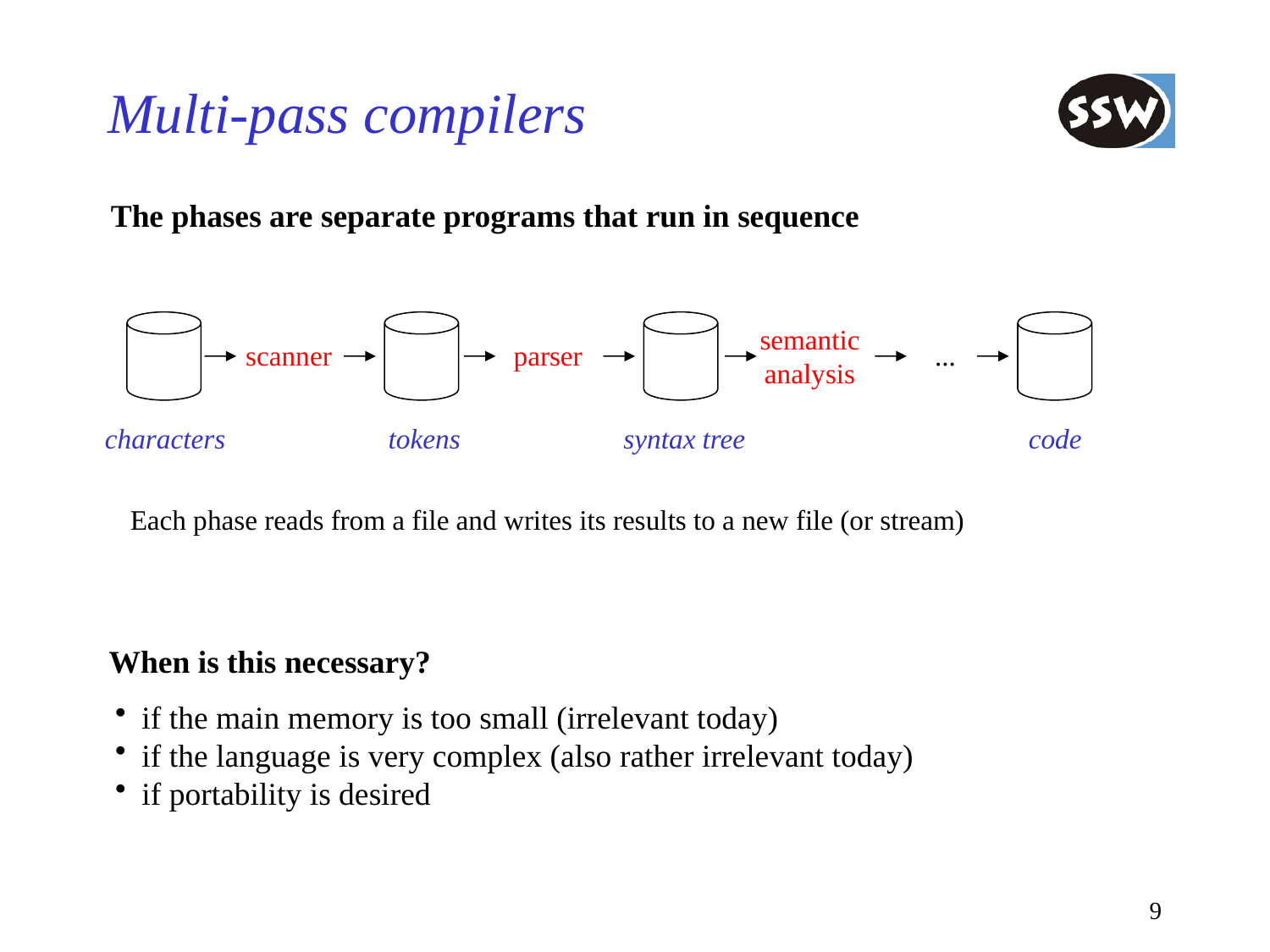

# Multi-pass compilers
The phases are separate programs that run in sequence

semantic
analysis
scanner
parser
...

characters
tokens
syntax tree
code
Each phase reads from a file and writes its results to a new file (or stream)
When is this necessary?
if the main memory is too small (irrelevant today)
if the language is very complex (also rather irrelevant today)
if portability is desired
9